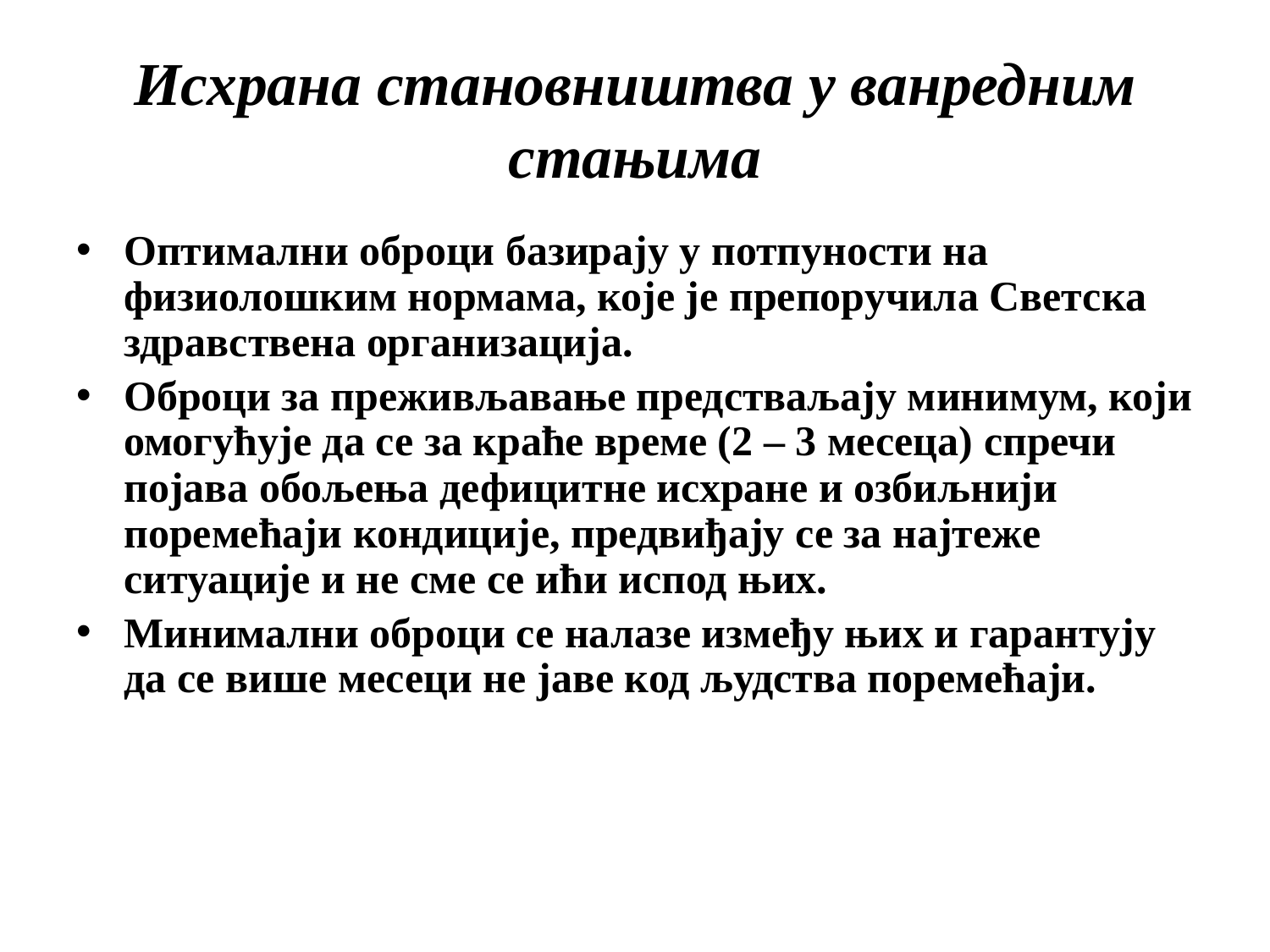

# Исхрана становништва у ванредним стањима
Оптимални оброци базирају у потпуности на физиолошким нормама, које је препоручила Светска здравствена организација.
Оброци за преживљавање предстваљају минимум, који омогућује да се за краће време (2 – 3 месеца) спречи појава обољења дефицитне исхране и озбиљнији поремећаји кондиције, предвиђају се за најтеже ситуације и не сме се ићи испод њих.
Минимални оброци се налазе између њих и гарантују да се више месеци не јаве код људства поремећаји.